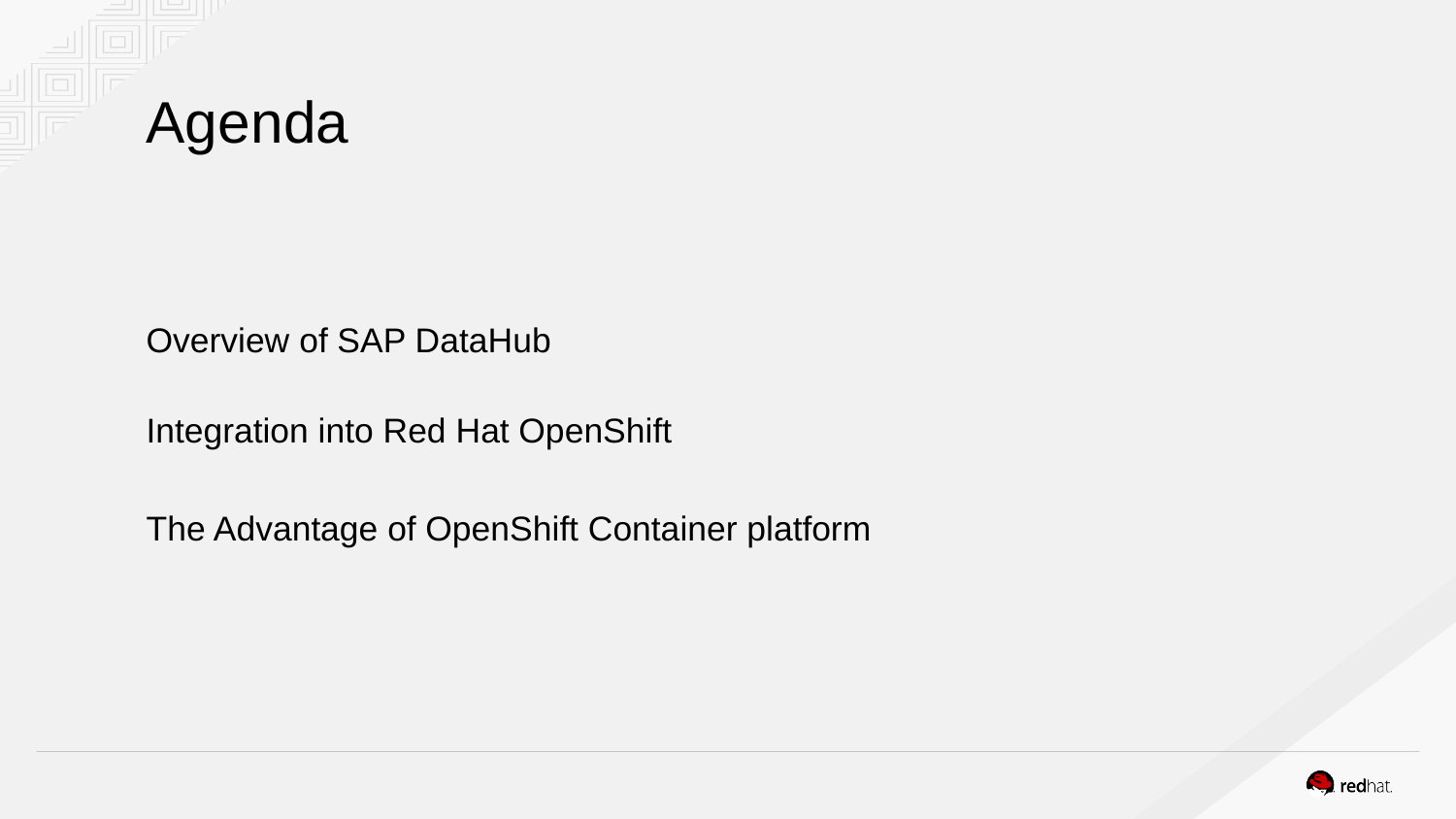

# Agenda
Overview of SAP DataHub
Integration into Red Hat OpenShift
The Advantage of OpenShift Container platform